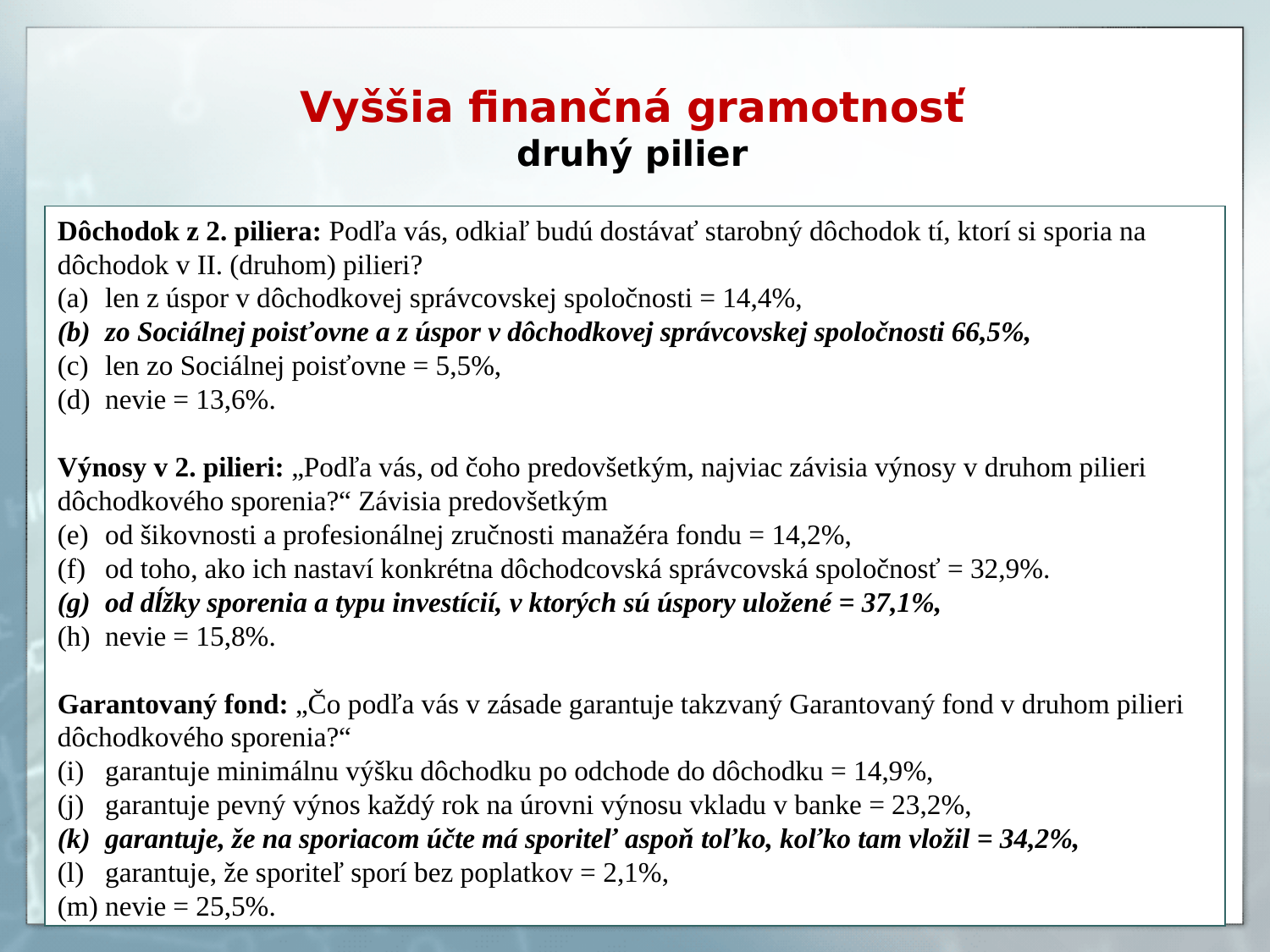

# Vyššia finančná gramotnosť druhý pilier
Dôchodok z 2. piliera: Podľa vás, odkiaľ budú dostávať starobný dôchodok tí, ktorí si sporia na dôchodok v II. (druhom) pilieri?
len z úspor v dôchodkovej správcovskej spoločnosti = 14,4%,
zo Sociálnej poisťovne a z úspor v dôchodkovej správcovskej spoločnosti 66,5%,
len zo Sociálnej poisťovne = 5,5%,
nevie = 13,6%.

Výnosy v 2. pilieri: „Podľa vás, od čoho predovšetkým, najviac závisia výnosy v druhom pilieri dôchodkového sporenia?“ Závisia predovšetkým
od šikovnosti a profesionálnej zručnosti manažéra fondu = 14,2%,
od toho, ako ich nastaví konkrétna dôchodcovská správcovská spoločnosť = 32,9%.
od dĺžky sporenia a typu investícií, v ktorých sú úspory uložené = 37,1%,
nevie = 15,8%.

Garantovaný fond: „Čo podľa vás v zásade garantuje takzvaný Garantovaný fond v druhom pilieri dôchodkového sporenia?“
garantuje minimálnu výšku dôchodku po odchode do dôchodku = 14,9%,
garantuje pevný výnos každý rok na úrovni výnosu vkladu v banke = 23,2%,
garantuje, že na sporiacom účte má sporiteľ aspoň toľko, koľko tam vložil = 34,2%,
garantuje, že sporiteľ sporí bez poplatkov = 2,1%,
nevie = 25,5%.